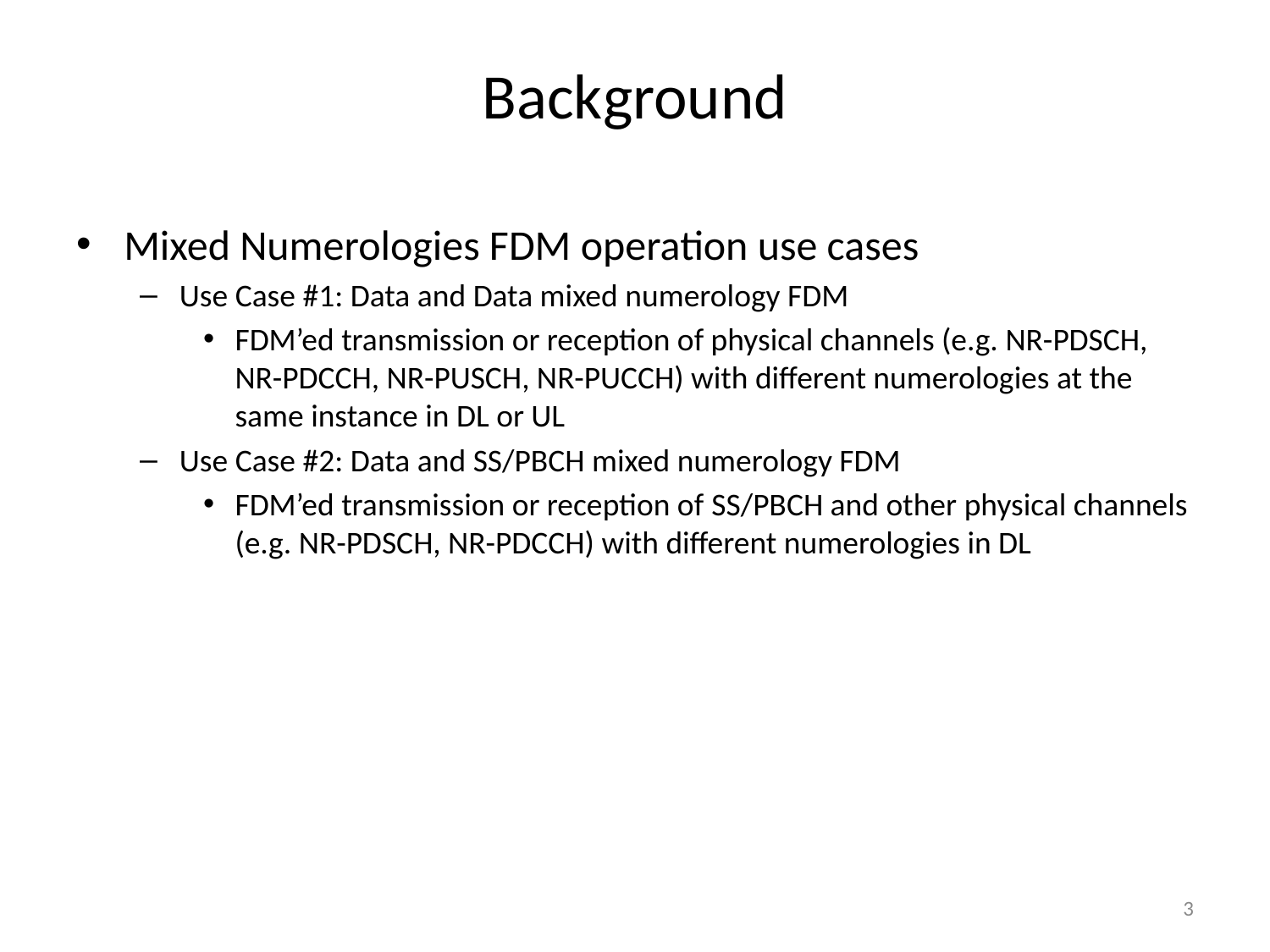

# Background
Mixed Numerologies FDM operation use cases
Use Case #1: Data and Data mixed numerology FDM
FDM’ed transmission or reception of physical channels (e.g. NR-PDSCH, NR-PDCCH, NR-PUSCH, NR-PUCCH) with different numerologies at the same instance in DL or UL
Use Case #2: Data and SS/PBCH mixed numerology FDM
FDM’ed transmission or reception of SS/PBCH and other physical channels (e.g. NR-PDSCH, NR-PDCCH) with different numerologies in DL
3